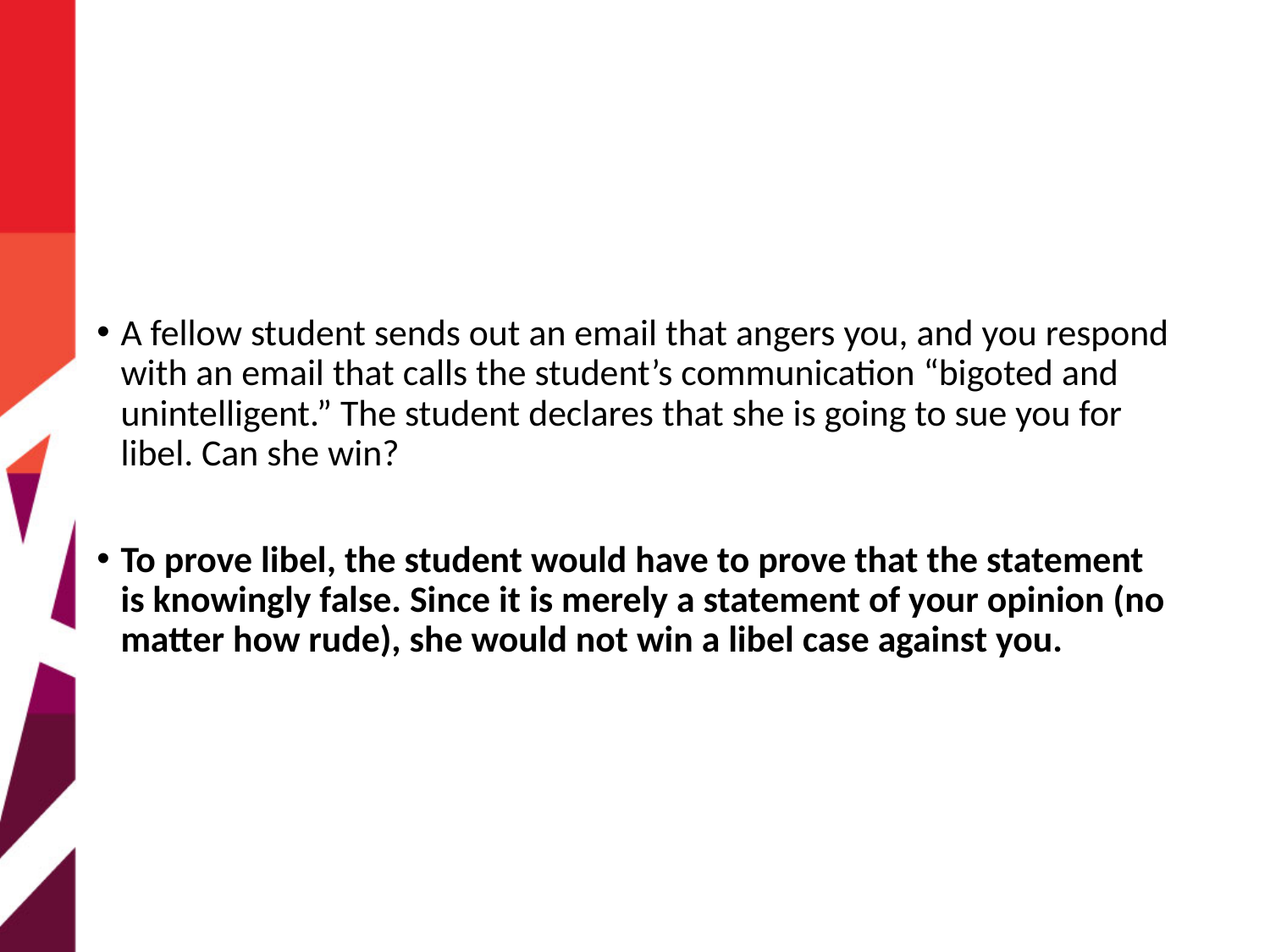

#
A fellow student sends out an email that angers you, and you respond with an email that calls the student’s communication “bigoted and unintelligent.” The student declares that she is going to sue you for libel. Can she win?

To prove libel, the student would have to prove that the statement is knowingly false. Since it is merely a statement of your opinion (no matter how rude), she would not win a libel case against you.